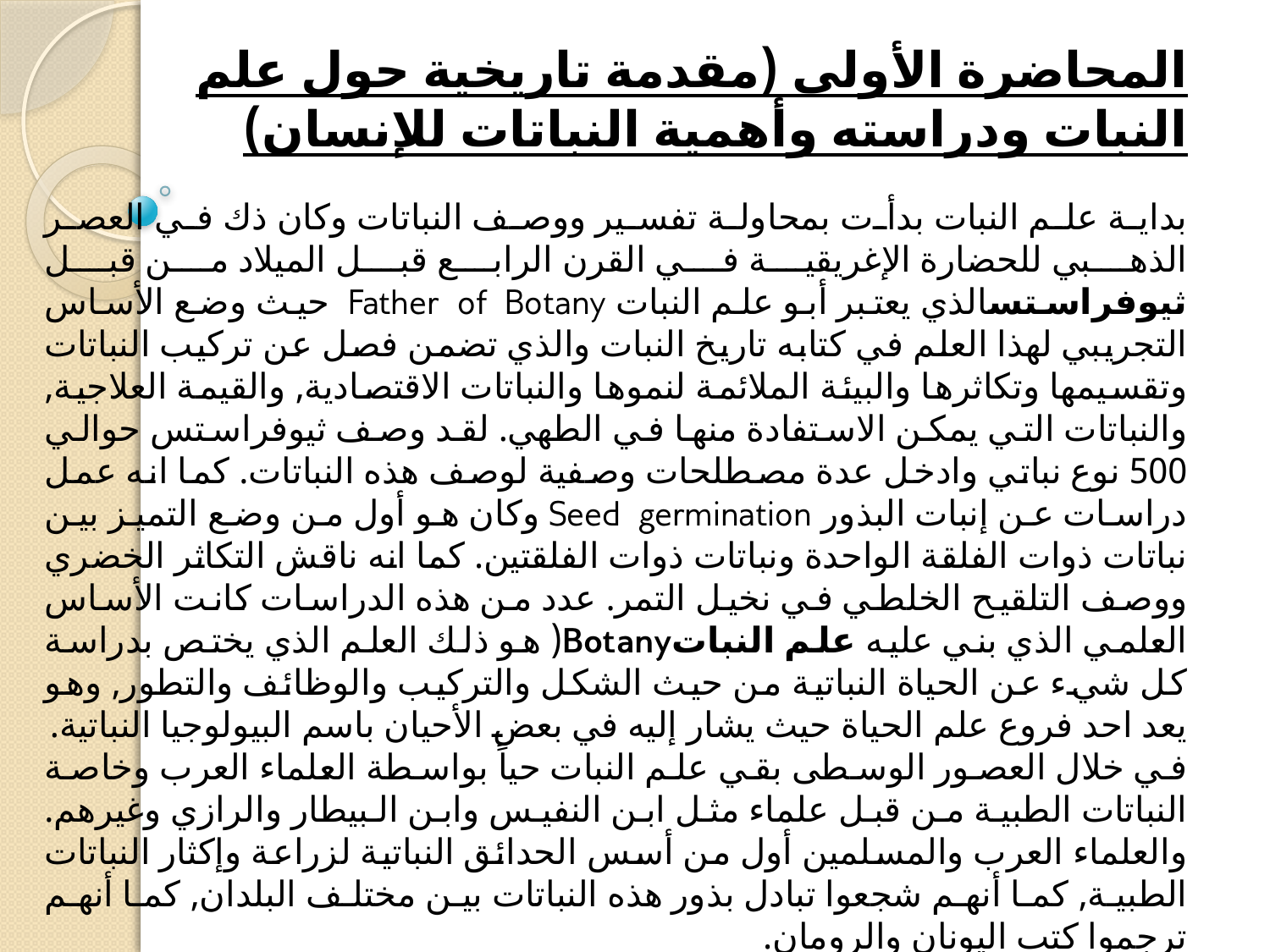

المحاضرة الأولى (مقدمة تاريخية حول علم النبات ودراسته وأهمية النباتات للإنسان)

بداية علم النبات بدأت بمحاولة تفسير ووصف النباتات وكان ذك في العصر الذهبي للحضارة الإغريقية في القرن الرابع قبل الميلاد من قبل ثيوفراستسالذي يعتبر أبو علم النبات Father of Botany  حيث وضع الأساس التجريبي لهذا العلم في كتابه تاريخ النبات والذي تضمن فصل عن تركيب النباتات وتقسيمها وتكاثرها والبيئة الملائمة لنموها والنباتات الاقتصادية, والقيمة العلاجية, والنباتات التي يمكن الاستفادة منها في الطهي. لقد وصف ثيوفراستس حوالي 500 نوع نباتي وادخل عدة مصطلحات وصفية لوصف هذه النباتات. كما انه عمل دراسات عن إنبات البذور Seed germination وكان هو أول من وضع التميز بين نباتات ذوات الفلقة الواحدة ونباتات ذوات الفلقتين. كما انه ناقش التكاثر الخضري ووصف التلقيح الخلطي في نخيل التمر. عدد من هذه الدراسات كانت الأساس العلمي الذي بني عليه علم النباتBotany( هو ذلك العلم الذي يختص بدراسة كل شيء عن الحياة النباتية من حيث الشكل والتركيب والوظائف والتطور, وهو يعد احد فروع علم الحياة حيث يشار إليه في بعض الأحيان باسم البيولوجيا النباتية.
في خلال العصور الوسطى بقي علم النبات حياً بواسطة العلماء العرب وخاصة النباتات الطبية من قبل علماء مثل ابن النفيس وابن البيطار والرازي وغيرهم. والعلماء العرب والمسلمين أول من أسس الحدائق النباتية لزراعة وإكثار النباتات الطبية, كما أنهم شجعوا تبادل بذور هذه النباتات بين مختلف البلدان, كما أنهم ترجموا كتب اليونان والرومان.
#